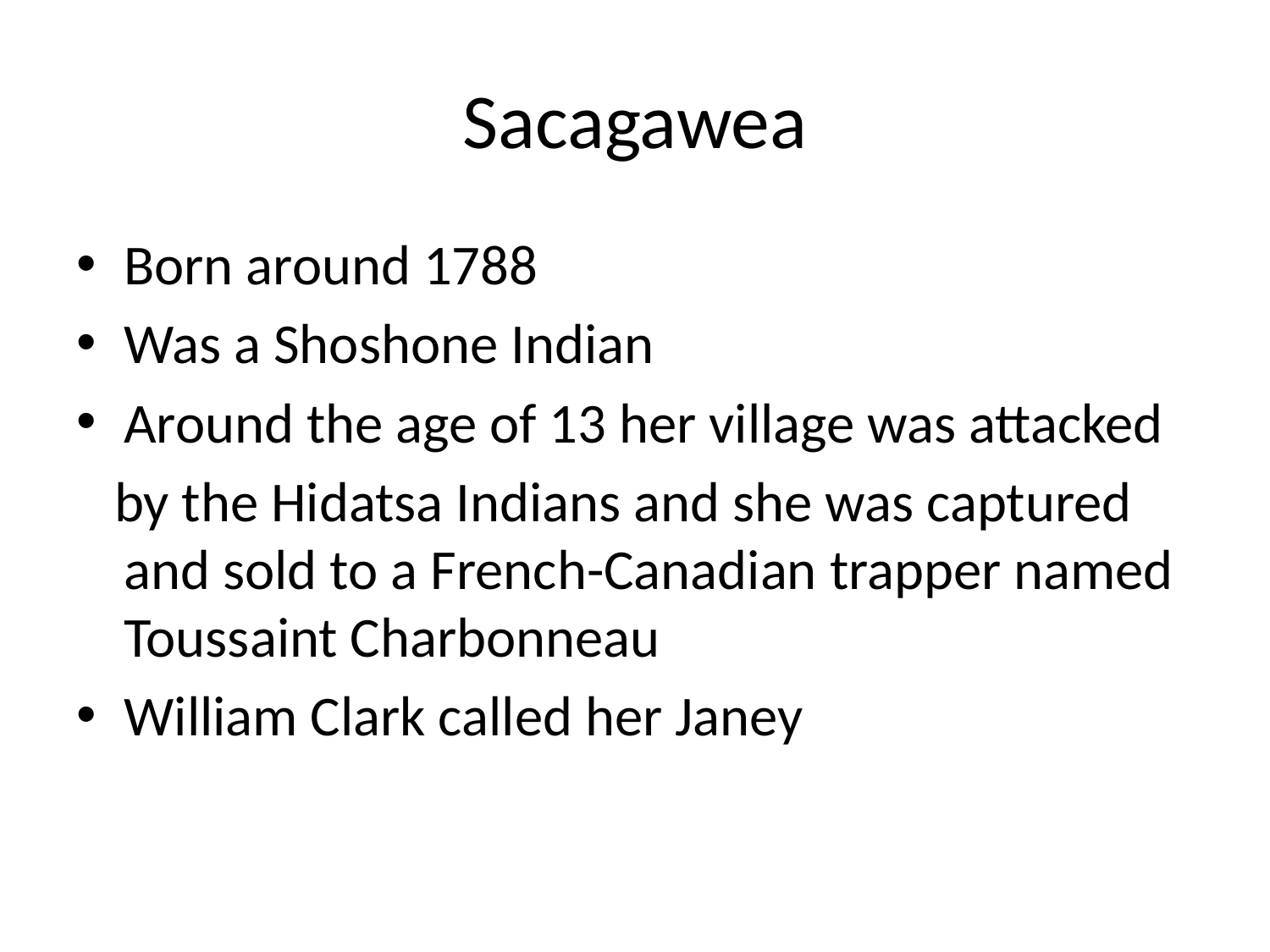

# Sacagawea
Born around 1788
Was a Shoshone Indian
Around the age of 13 her village was attacked
   by the Hidatsa Indians and she was captured and sold to a French-Canadian trapper named Toussaint Charbonneau
William Clark called her Janey